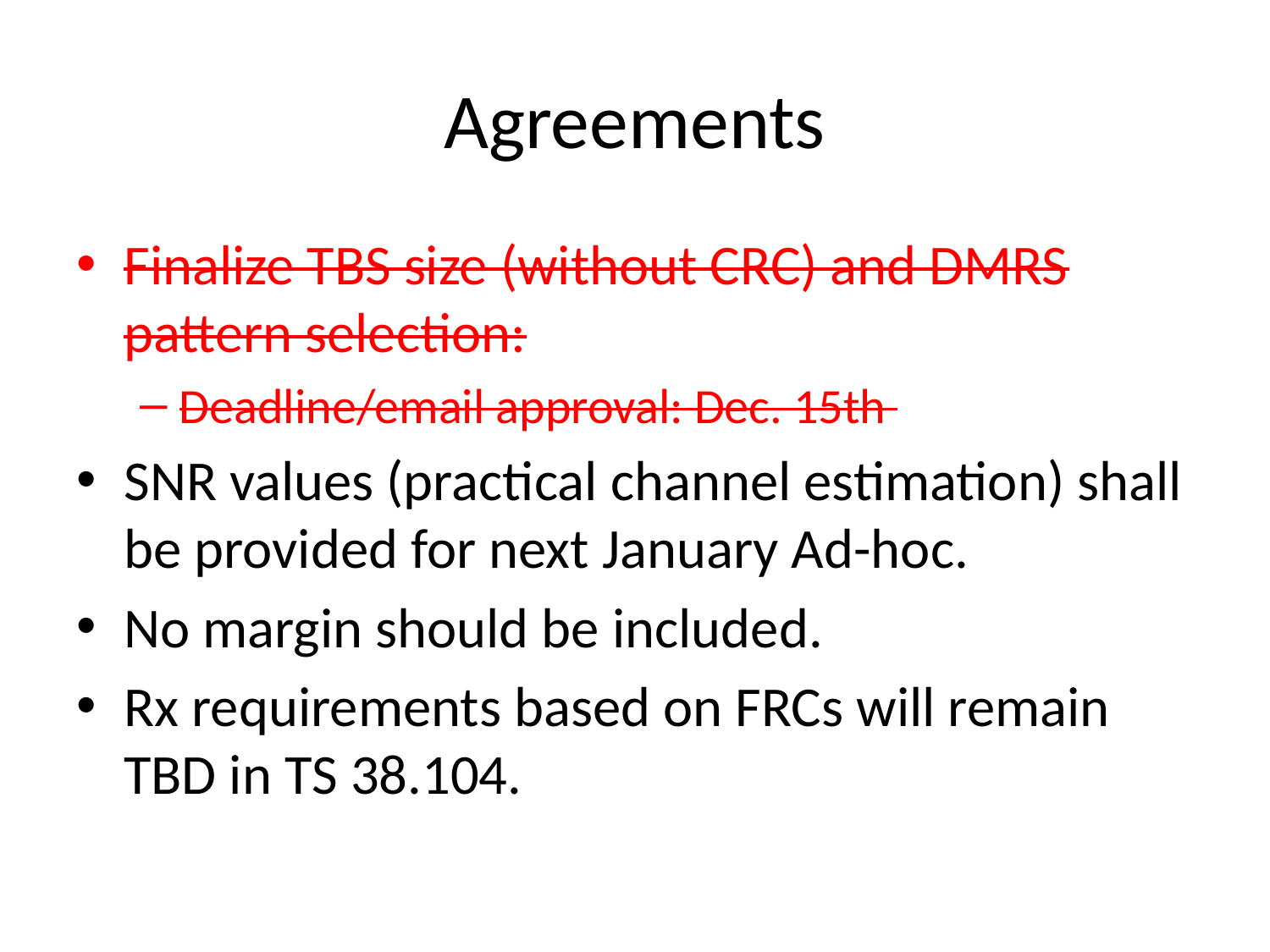

# Agreements
Finalize TBS size (without CRC) and DMRS pattern selection:
Deadline/email approval: Dec. 15th
SNR values (practical channel estimation) shall be provided for next January Ad-hoc.
No margin should be included.
Rx requirements based on FRCs will remain TBD in TS 38.104.